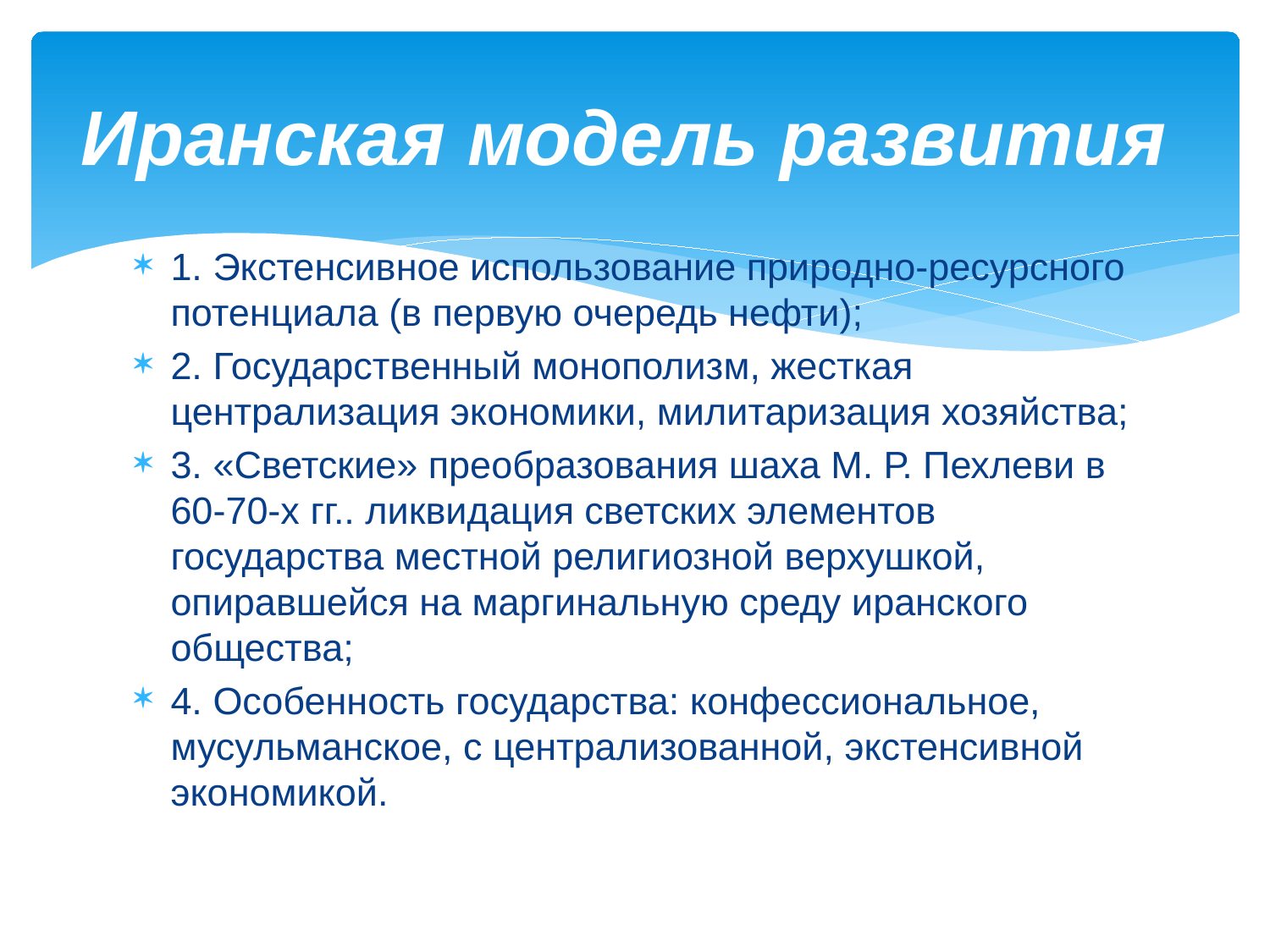

# Иранская модель развития
1. Экстенсивное использование природно-ресурсного потенциала (в первую очередь нефти);
2. Государственный монополизм, жесткая централизация экономики, милитаризация хозяйства;
3. «Светские» преобразования шаха М. Р. Пехлеви в 60-70-х гг.. ликвидация светских элементов государства местной религиозной верхушкой, опиравшейся на маргинальную среду иранского общества;
4. Особенность государства: конфессиональное, мусульманское, с централизованной, экстенсивной экономикой.